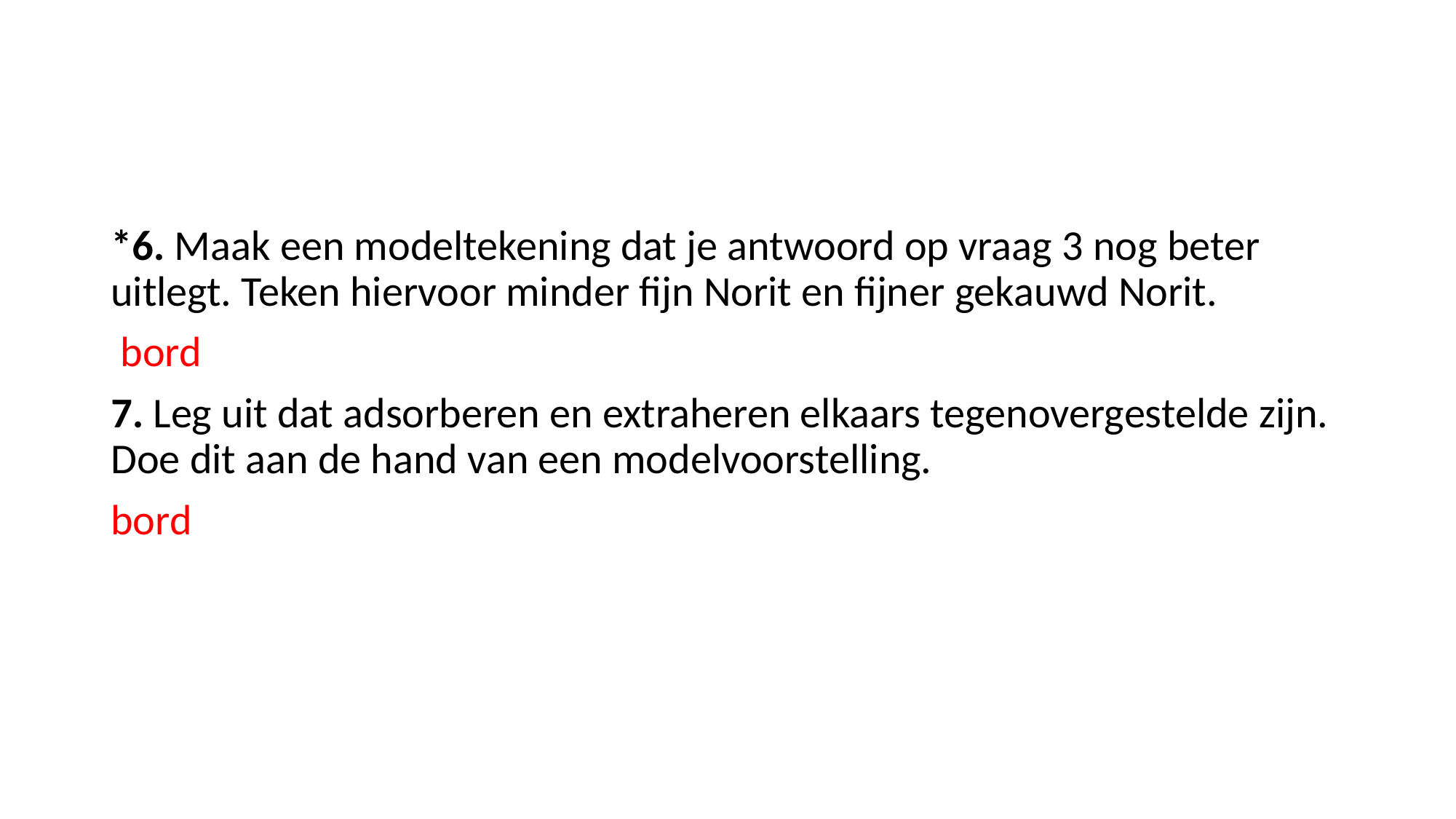

#
*6. Maak een modeltekening dat je antwoord op vraag 3 nog beter uitlegt. Teken hiervoor minder fijn Norit en fijner gekauwd Norit.
 bord
7. Leg uit dat adsorberen en extraheren elkaars tegenovergestelde zijn. Doe dit aan de hand van een modelvoorstelling.
bord